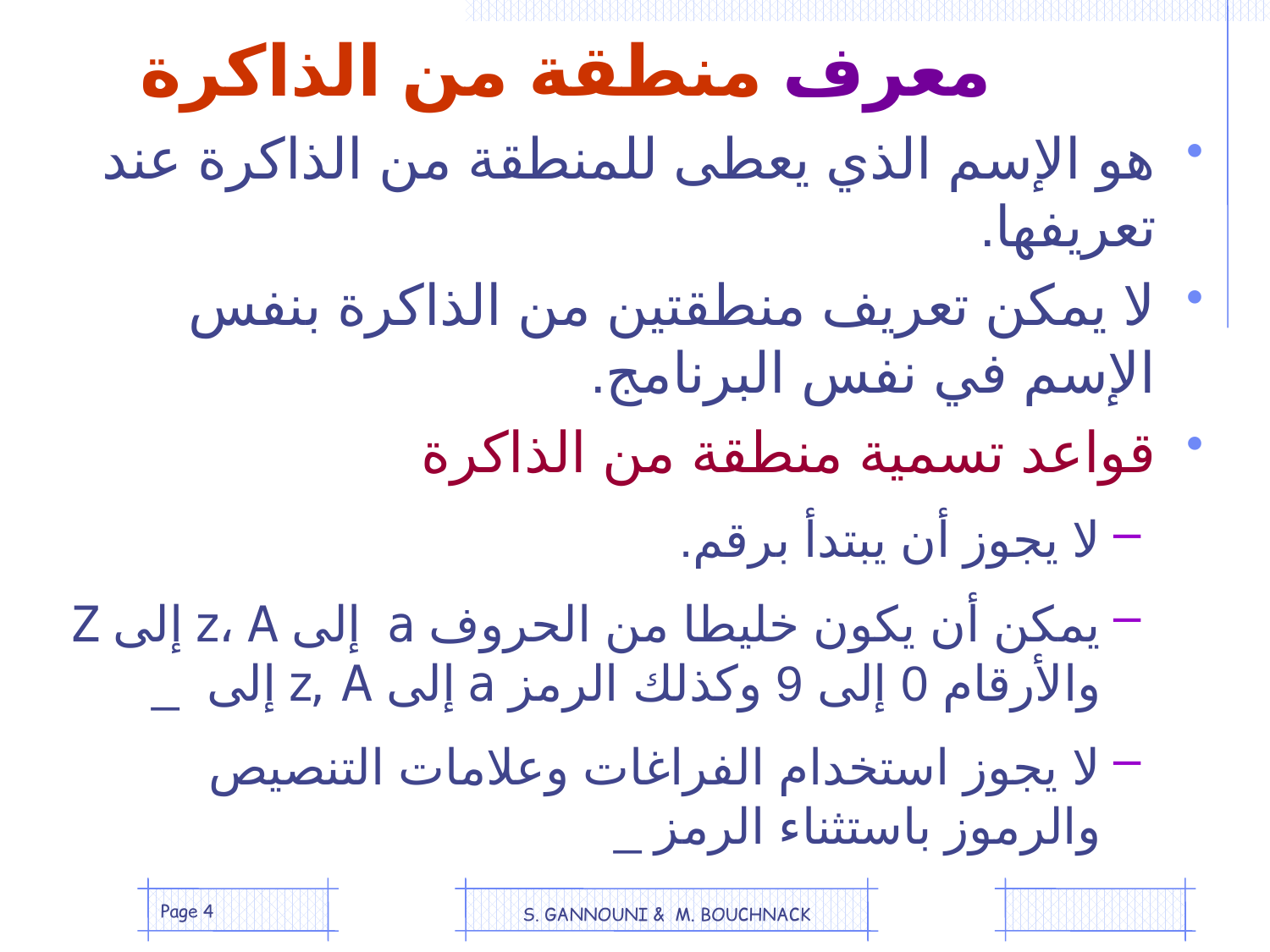

# معرف منطقة من الذاكرة
هو الإسم الذي يعطى للمنطقة من الذاكرة عند تعريفها.
لا يمكن تعريف منطقتين من الذاكرة بنفس الإسم في نفس البرنامج.
قواعد تسمية منطقة من الذاكرة
لا يجوز أن يبتدأ برقم.
يمكن أن يكون خليطا من الحروف a  إلى z، A إلى Z والأرقام 0 إلى 9 وكذلك الرمز a إلى z, A إلى  _
لا يجوز استخدام الفراغات وعلامات التنصيص والرموز باستثناء الرمز _

Page 4
S. GANNOUNI &  M. BOUCHNACK